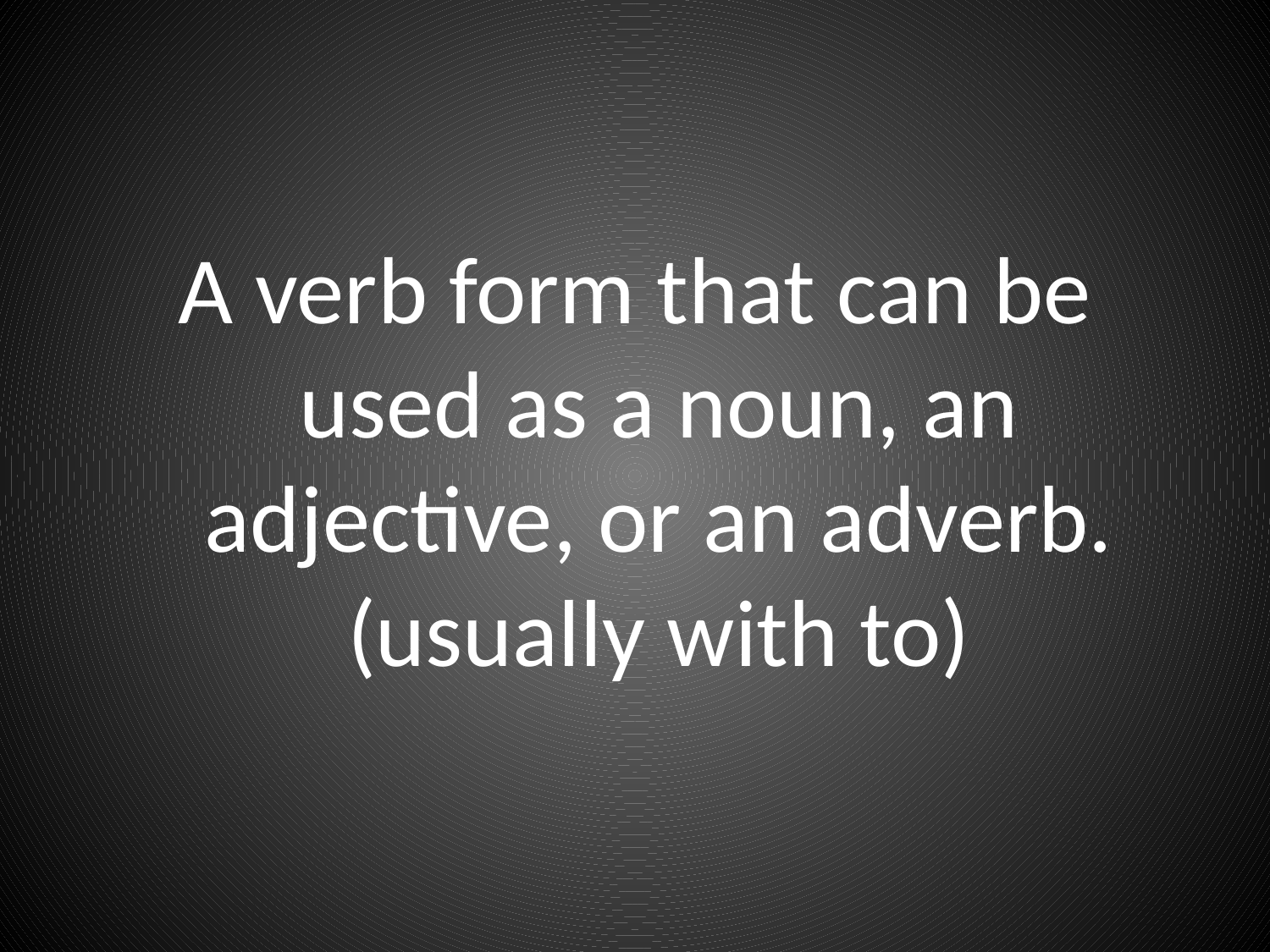

A verb form that can be used as a noun, an adjective, or an adverb. (usually with to)